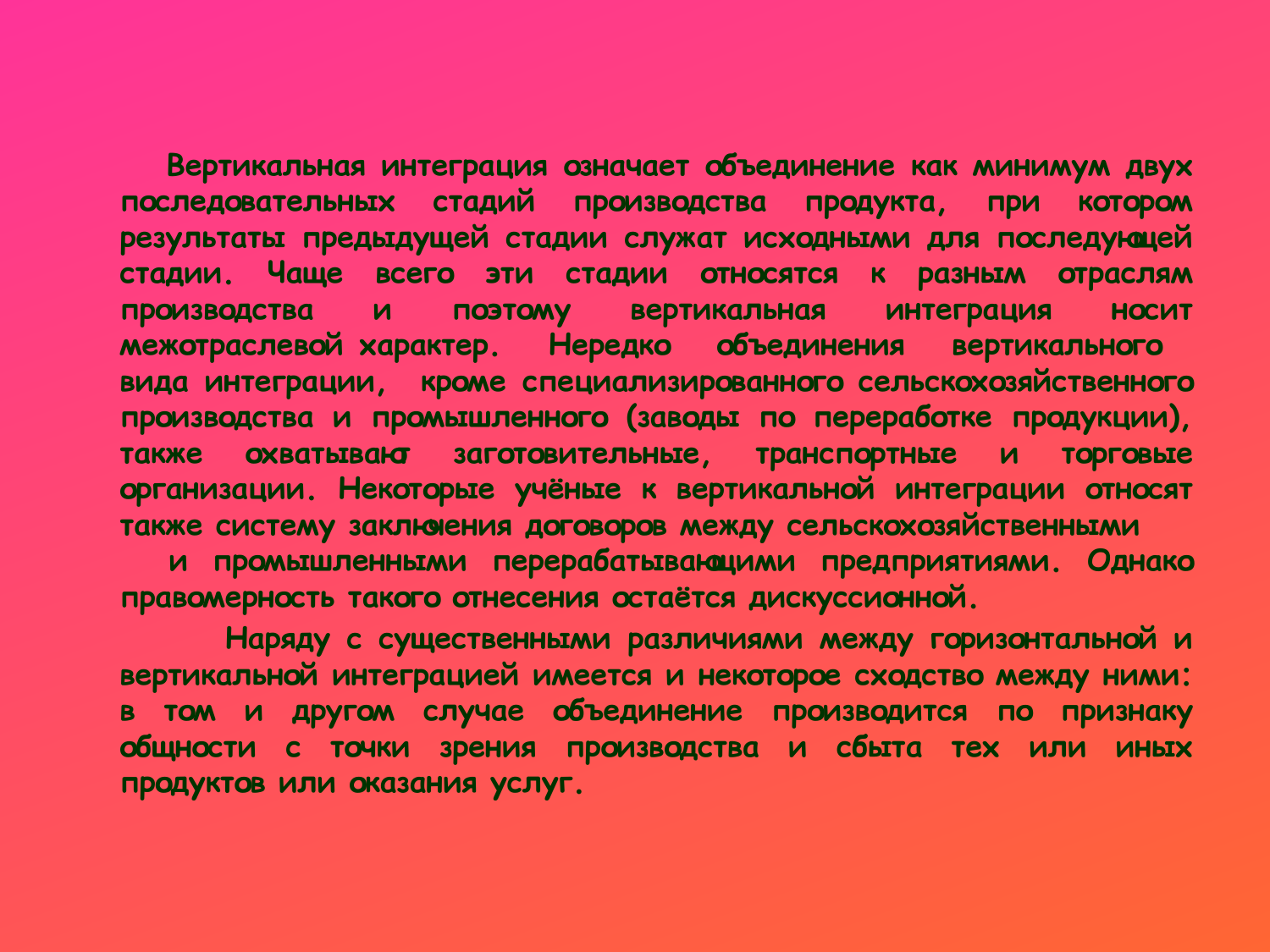

Вертикальная интеграция означает объединение как минимум двух последовательных стадий производства продукта, при котором результаты предыдущей стадии служат исходными для последующей стадии. Чаще всего эти стадии относятся к разным отраслям производства и поэтому вертикальная интеграция носит межотраслевой характер.   Нередко   объединения   вертикального   вида интеграции,  кроме специализированного сельскохозяйственного производства и промышленного (заводы по переработке продукции), также охватывают заготовительные, транспортные и торговые организации. Некоторые учёные к вертикальной интеграции относят также систему заключения договоров между сельскохозяйственными       и промышленными перерабатывающими предприятиями. Однако правомерность такого отнесения остаётся дискуссионной.
         Наряду с существенными различиями между горизонтальной и вертикальной интеграцией имеется и некоторое сходство между ними: в том и другом случае объединение производится по признаку общности с точки зрения производства и сбыта тех или иных продуктов или оказания услуг.